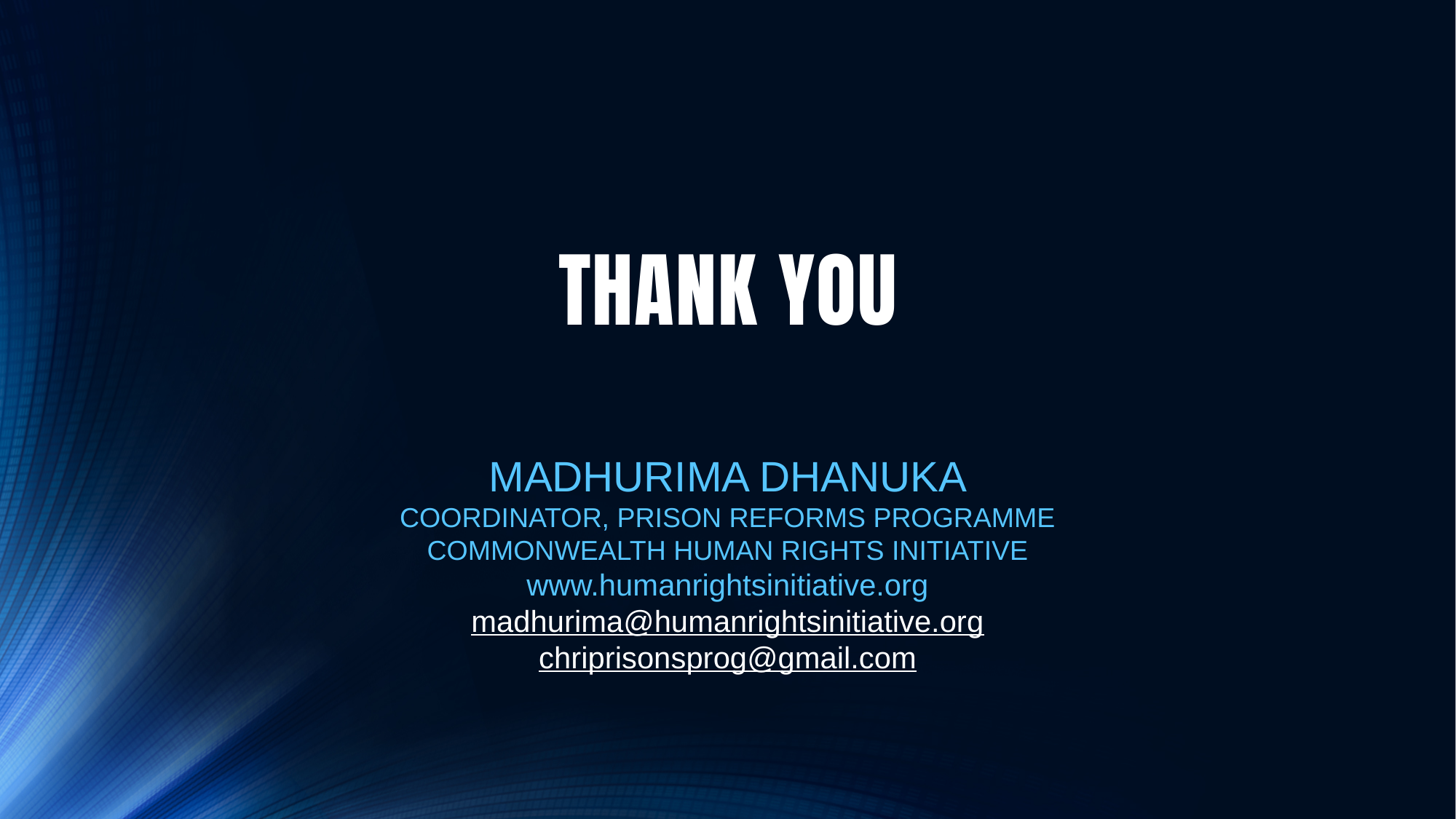

# THANK YOU
MADHURIMA DHANUKA
COORDINATOR, PRISON REFORMS PROGRAMME
COMMONWEALTH HUMAN RIGHTS INITIATIVE
www.humanrightsinitiative.org
madhurima@humanrightsinitiative.org
chriprisonsprog@gmail.com